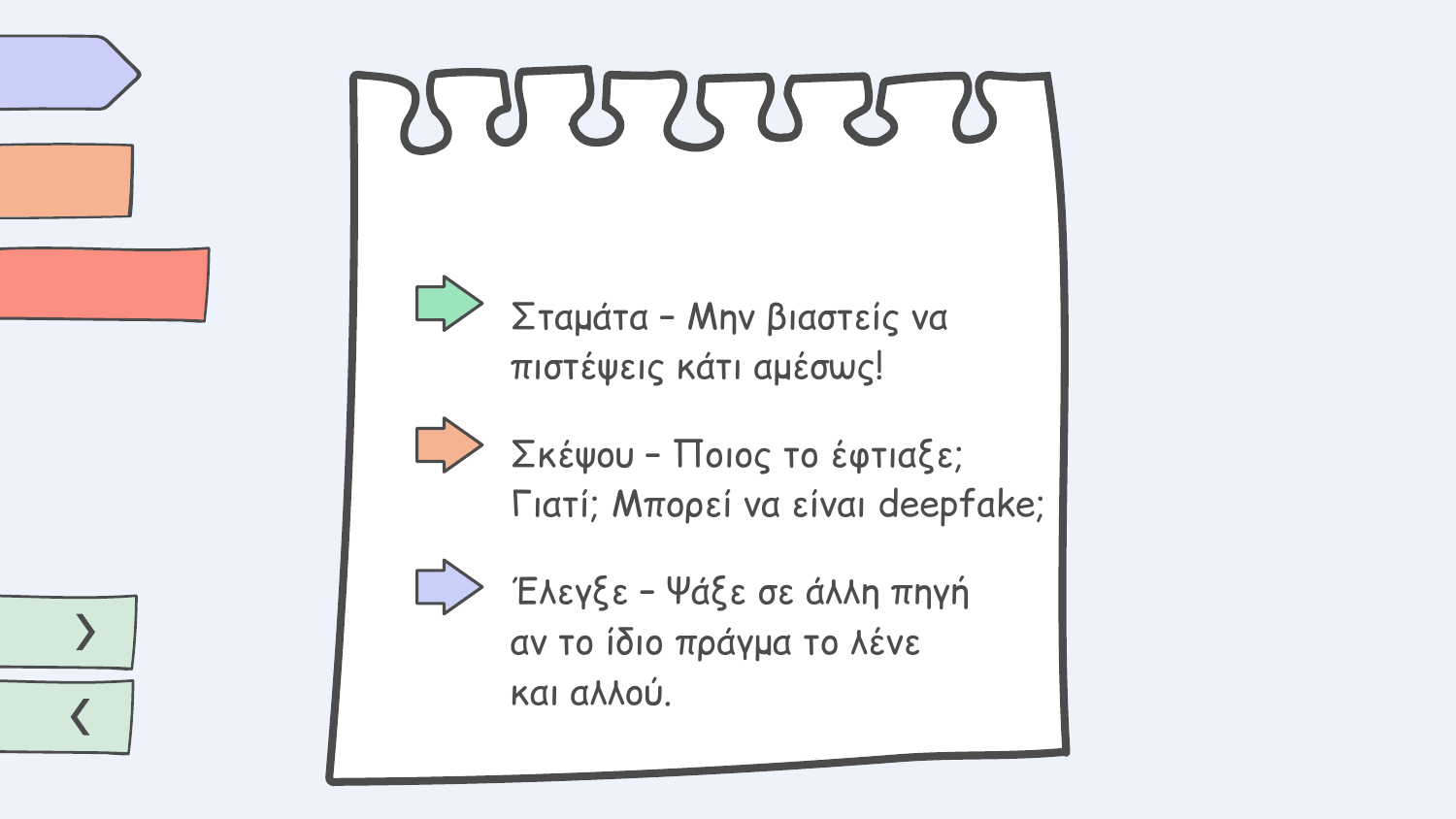

Table of  contents
Σταμάτα – Μην βιαστείς να πιστέψεις κάτι αμέσως!

Σκέψου – Ποιος το έφτιαξε; Γιατί; Μπορεί να είναι deepfake;

Έλεγξε – Ψάξε σε άλλη πηγή αν το ίδιο πράγμα το λένε και αλλού.